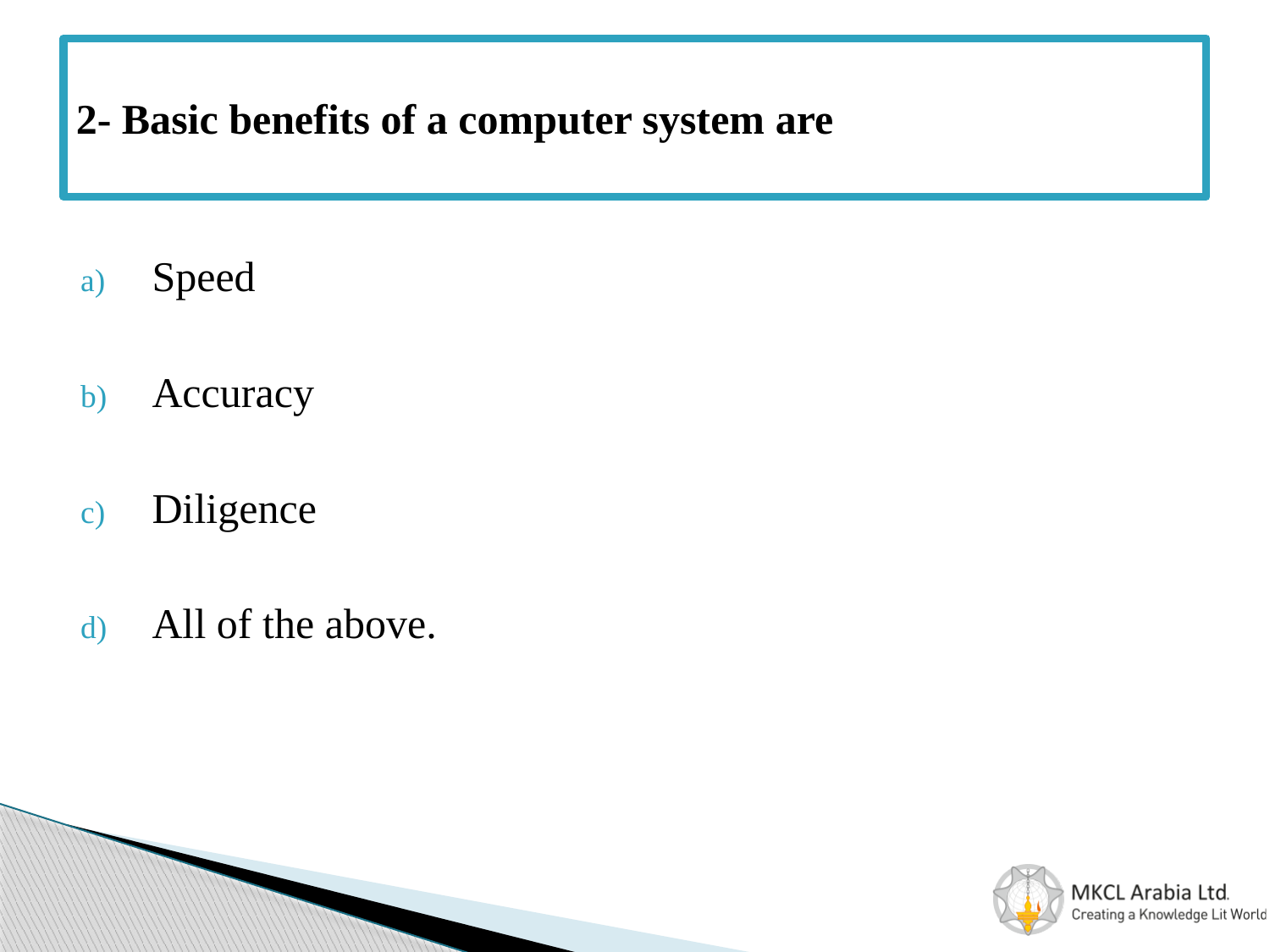

# 2- Basic benefits of a computer system are
Speed

Accuracy

Diligence

All of the above.